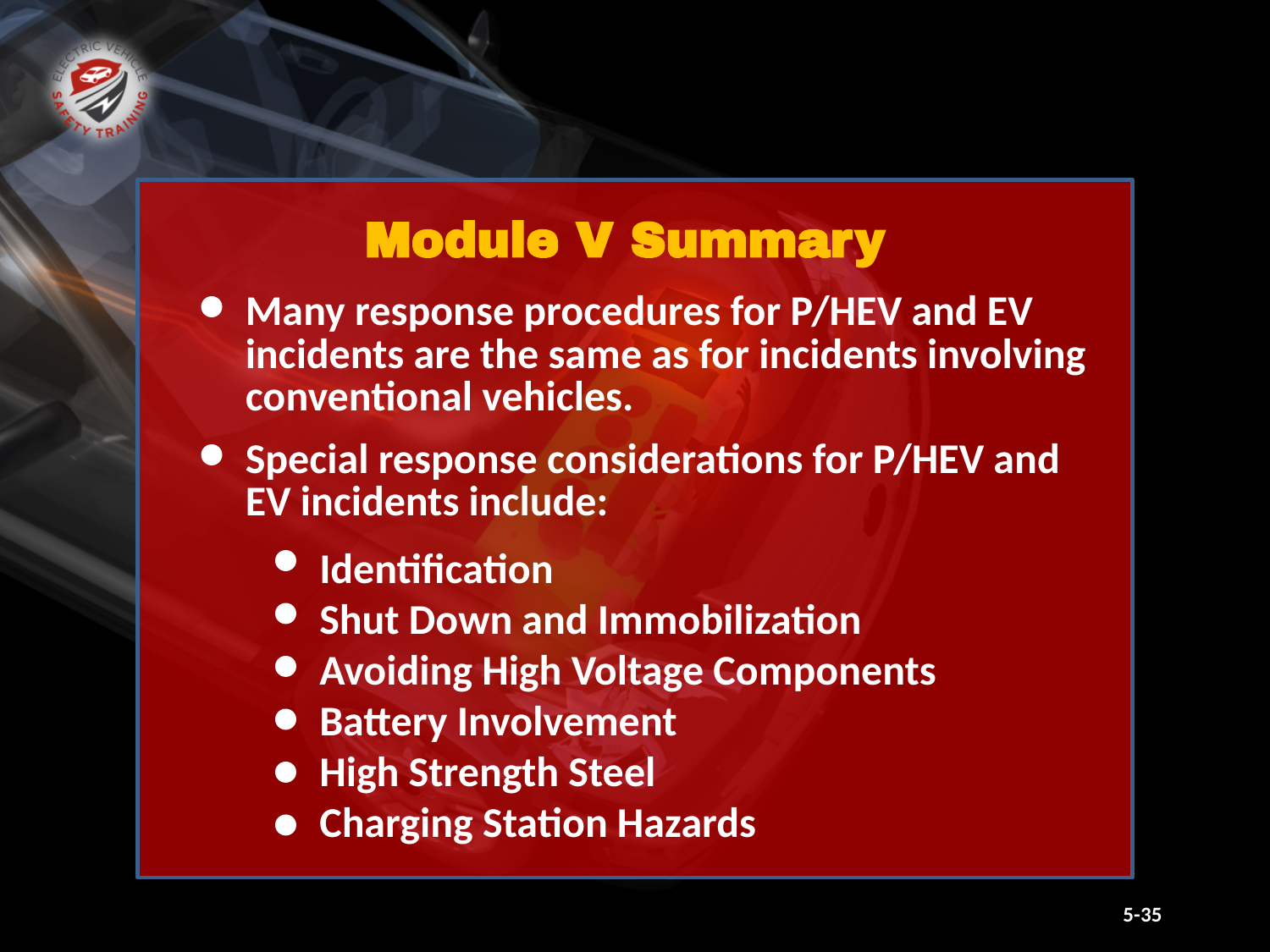

Module V Summary
Many response procedures for P/HEV and EV incidents are the same as for incidents involving conventional vehicles.

Special response considerations for P/HEV and EV incidents include:

Identification
Shut Down and Immobilization
Avoiding High Voltage Components
Battery Involvement
High Strength Steel
Charging Station Hazards

5-35